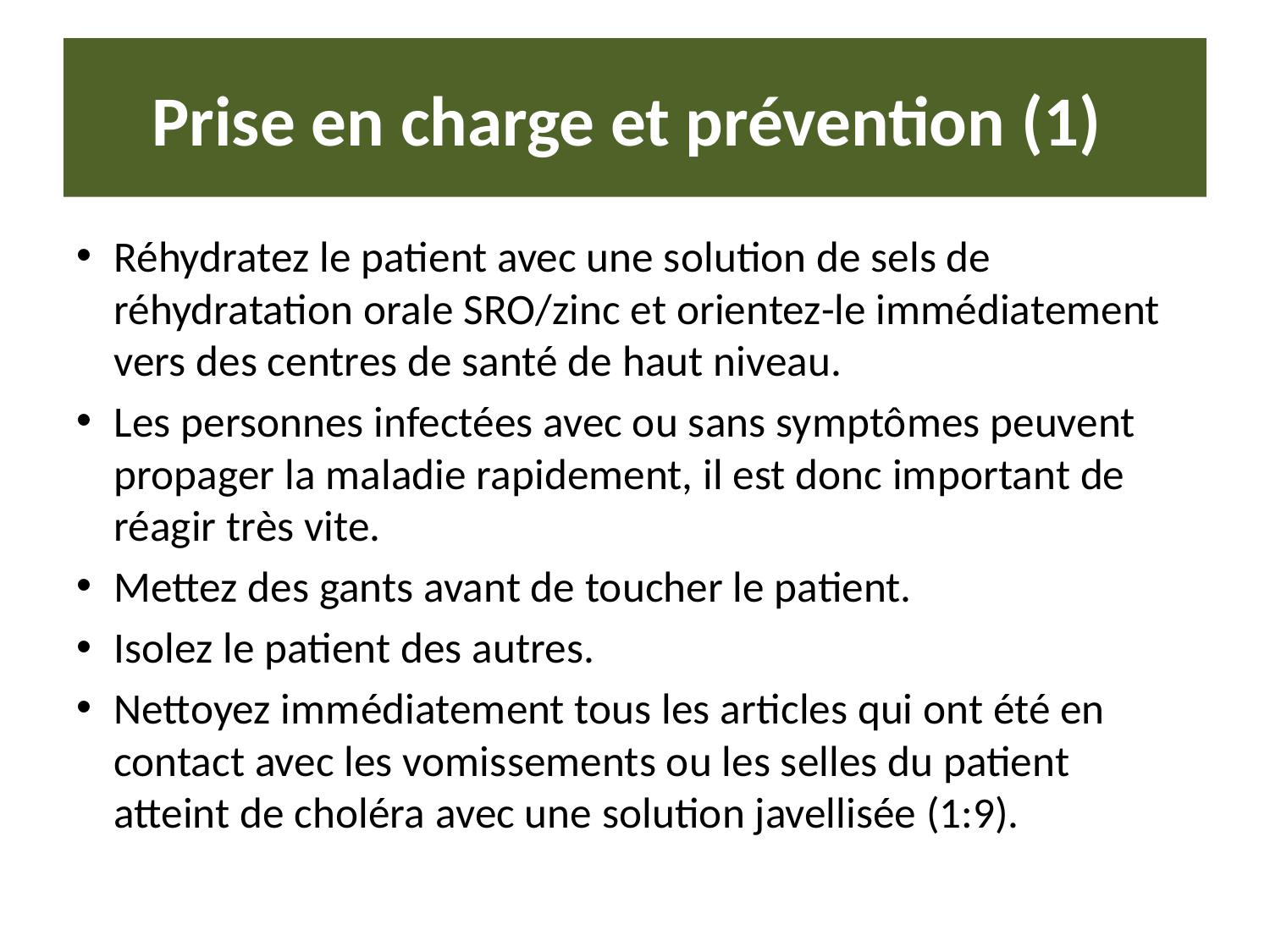

# Prise en charge et prévention (1)
Réhydratez le patient avec une solution de sels de réhydratation orale SRO/zinc et orientez-le immédiatement vers des centres de santé de haut niveau.
Les personnes infectées avec ou sans symptômes peuvent propager la maladie rapidement, il est donc important de réagir très vite.
Mettez des gants avant de toucher le patient.
Isolez le patient des autres.
Nettoyez immédiatement tous les articles qui ont été en contact avec les vomissements ou les selles du patient atteint de choléra avec une solution javellisée (1:9).